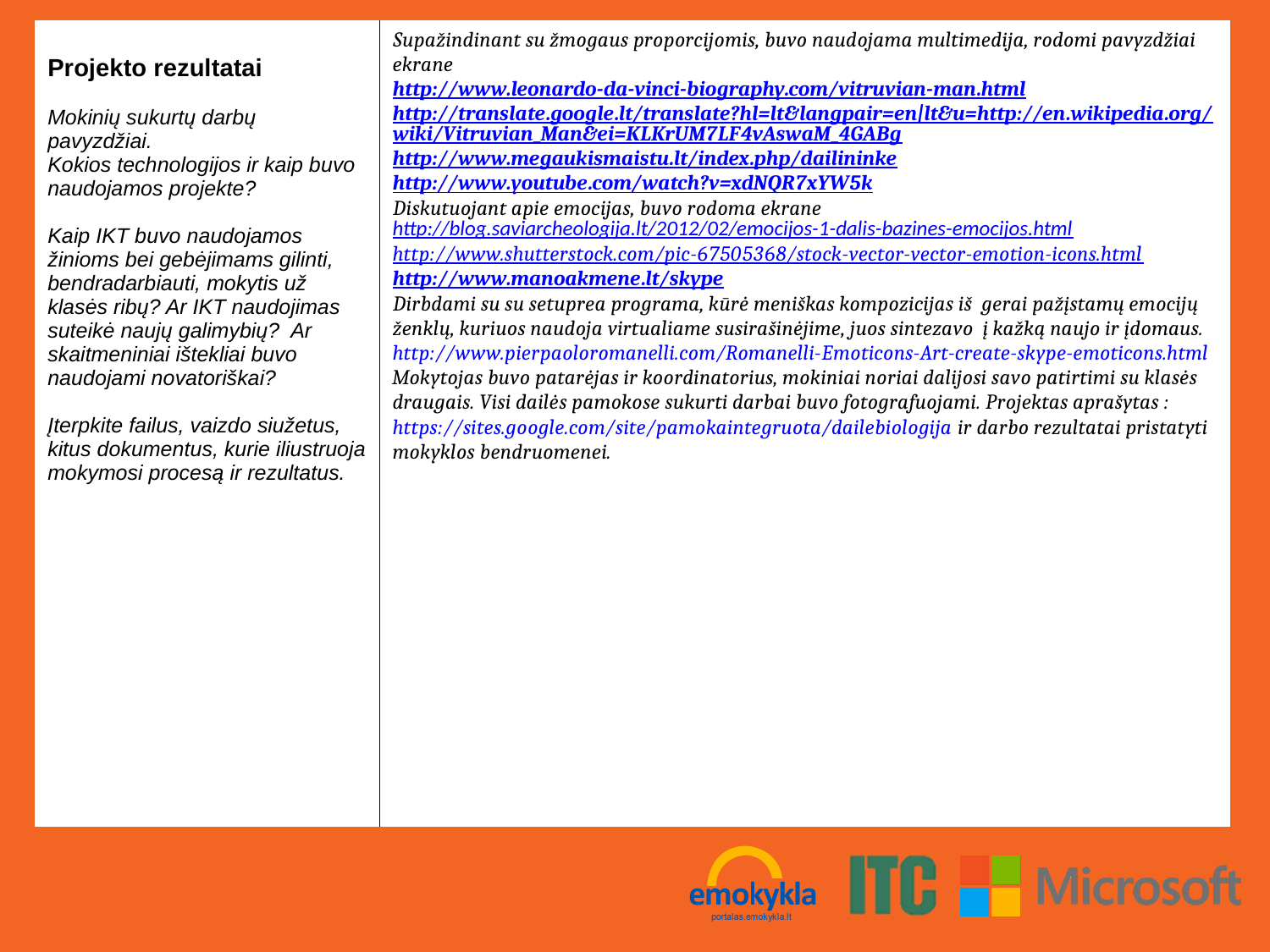

| Projekto rezultatai Mokinių sukurtų darbų pavyzdžiai. Kokios technologijos ir kaip buvo naudojamos projekte? Kaip IKT buvo naudojamos žinioms bei gebėjimams gilinti, bendradarbiauti, mokytis už klasės ribų? Ar IKT naudojimas suteikė naujų galimybių? Ar skaitmeniniai ištekliai buvo naudojami novatoriškai? Įterpkite failus, vaizdo siužetus, kitus dokumentus, kurie iliustruoja mokymosi procesą ir rezultatus. | Supažindinant su žmogaus proporcijomis, buvo naudojama multimedija, rodomi pavyzdžiai ekrane http://www.leonardo-da-vinci-biography.com/vitruvian-man.html , http://translate.google.lt/translate?hl=lt&langpair=en|lt&u=http://en.wikipedia.org/wiki/Vitruvian\_Man&ei=KLKrUM7LF4vAswaM\_4GABg http://www.megaukismaistu.lt/index.php/dailininke http://www.youtube.com/watch?v=xdNQR7xYW5k Diskutuojant apie emocijas, buvo rodoma ekrane http://blog.saviarcheologija.lt/2012/02/emocijos-1-dalis-bazines-emocijos.html http://www.shutterstock.com/pic-67505368/stock-vector-vector-emotion-icons.html http://www.manoakmene.lt/skype Dirbdami su su setuprea programa, kūrė meniškas kompozicijas iš gerai pažįstamų emocijų ženklų, kuriuos naudoja virtualiame susirašinėjime, juos sintezavo į kažką naujo ir įdomaus. http://www.pierpaoloromanelli.com/Romanelli-Emoticons-Art-create-skype-emoticons.html Mokytojas buvo patarėjas ir koordinatorius, mokiniai noriai dalijosi savo patirtimi su klasės draugais. Visi dailės pamokose sukurti darbai buvo fotografuojami. Projektas aprašytas : https://sites.google.com/site/pamokaintegruota/dailebiologija ir darbo rezultatai pristatyti mokyklos bendruomenei. |
| --- | --- |